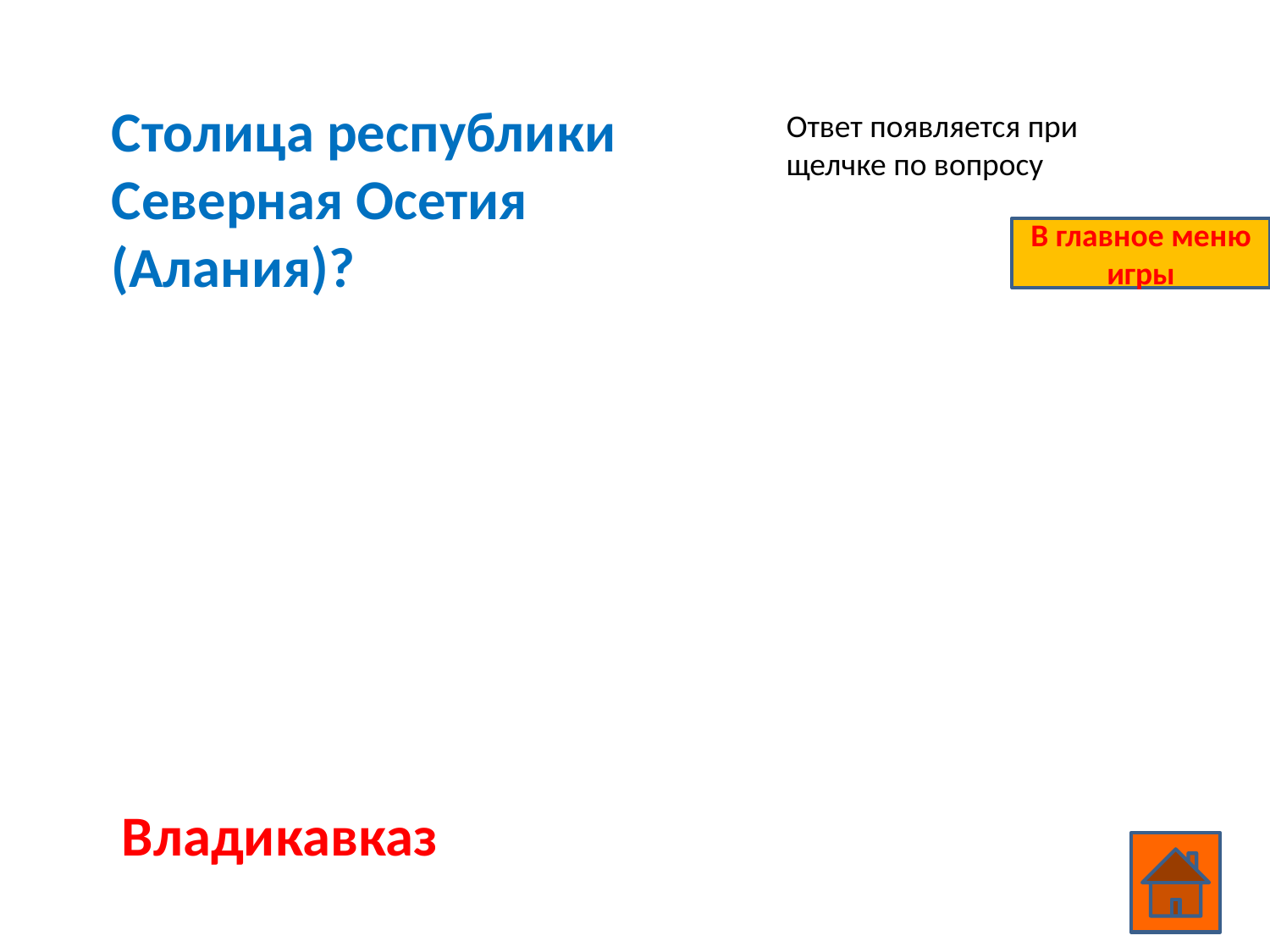

Столица республики Северная Осетия (Алания)?
Ответ появляется при щелчке по вопросу
В главное меню игры
Владикавказ